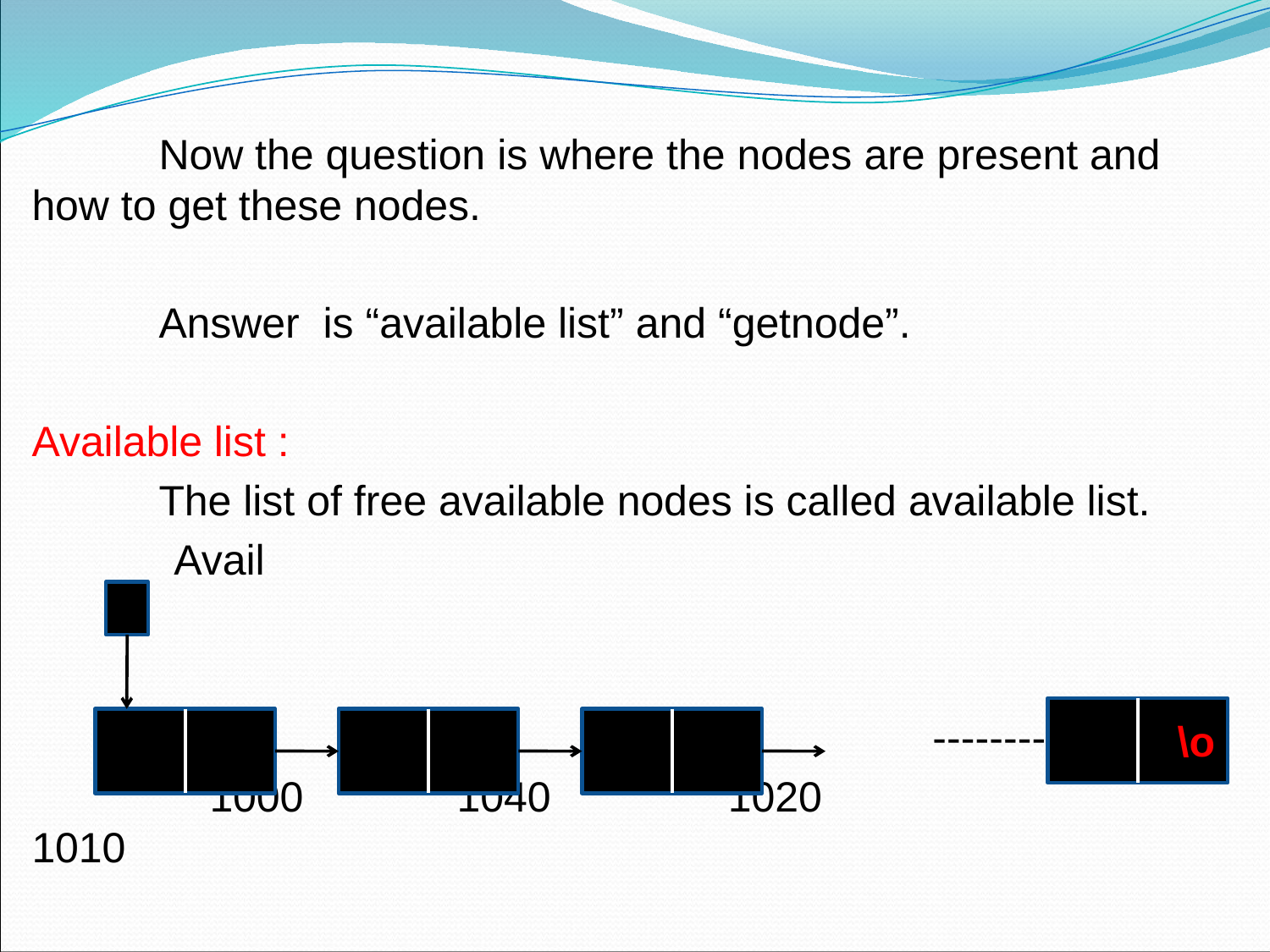

#

	Now the question is where the nodes are present and how to get these nodes.

	Answer  is “available list” and “getnode”.

Available list :
	The list of free available nodes is called available list.
            Avail

                                                                            ------------
               1000             1040               1020                                   1010

\o